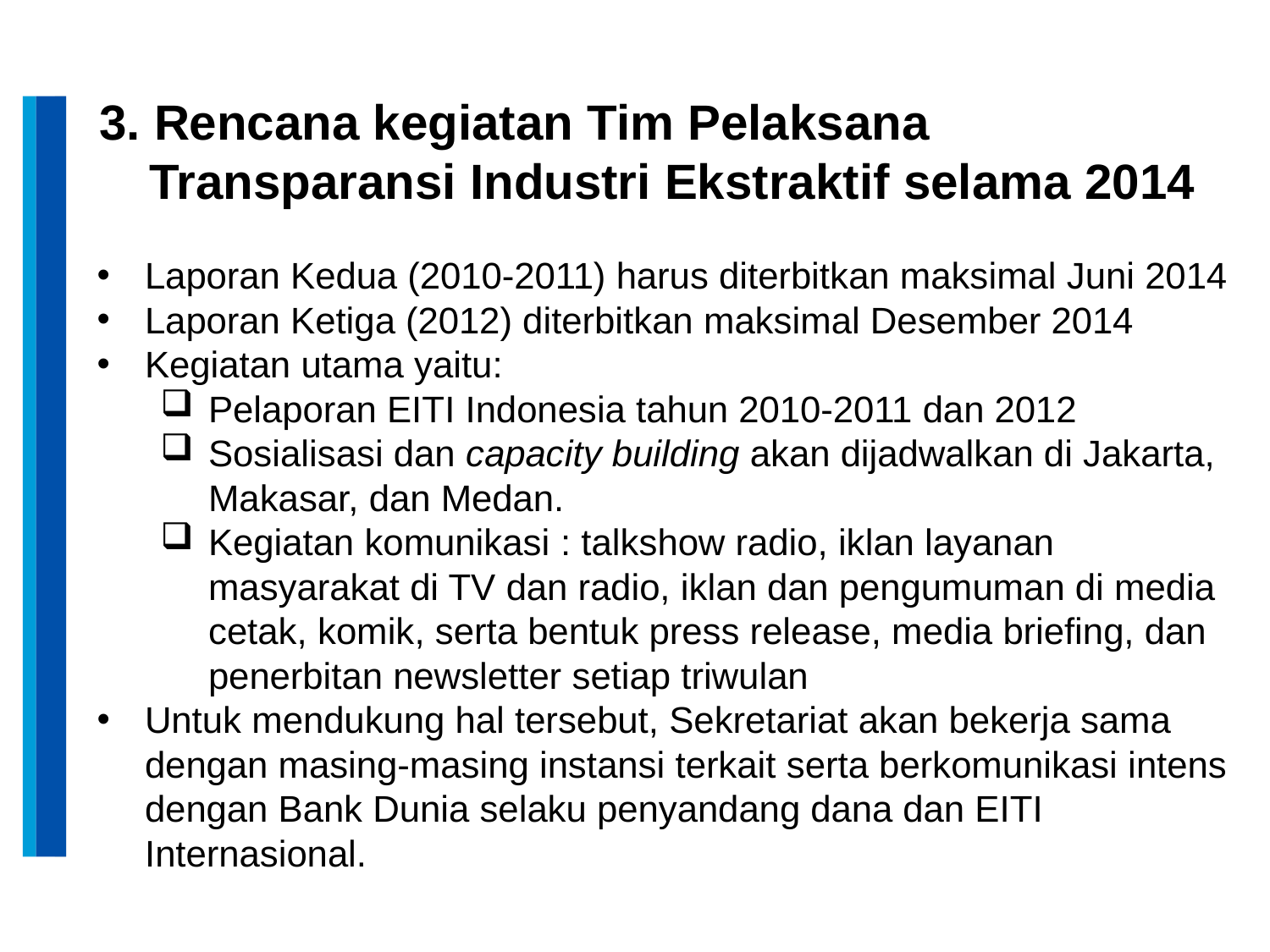

3. Rencana kegiatan Tim Pelaksana Transparansi Industri Ekstraktif selama 2014

Laporan Kedua (2010-2011) harus diterbitkan maksimal Juni 2014
Laporan Ketiga (2012) diterbitkan maksimal Desember 2014
Kegiatan utama yaitu:
Pelaporan EITI Indonesia tahun 2010-2011 dan 2012
Sosialisasi dan capacity building akan dijadwalkan di Jakarta, Makasar, dan Medan.
Kegiatan komunikasi : talkshow radio, iklan layanan masyarakat di TV dan radio, iklan dan pengumuman di media cetak, komik, serta bentuk press release, media briefing, dan penerbitan newsletter setiap triwulan
Untuk mendukung hal tersebut, Sekretariat akan bekerja sama dengan masing-masing instansi terkait serta berkomunikasi intens dengan Bank Dunia selaku penyandang dana dan EITI Internasional.